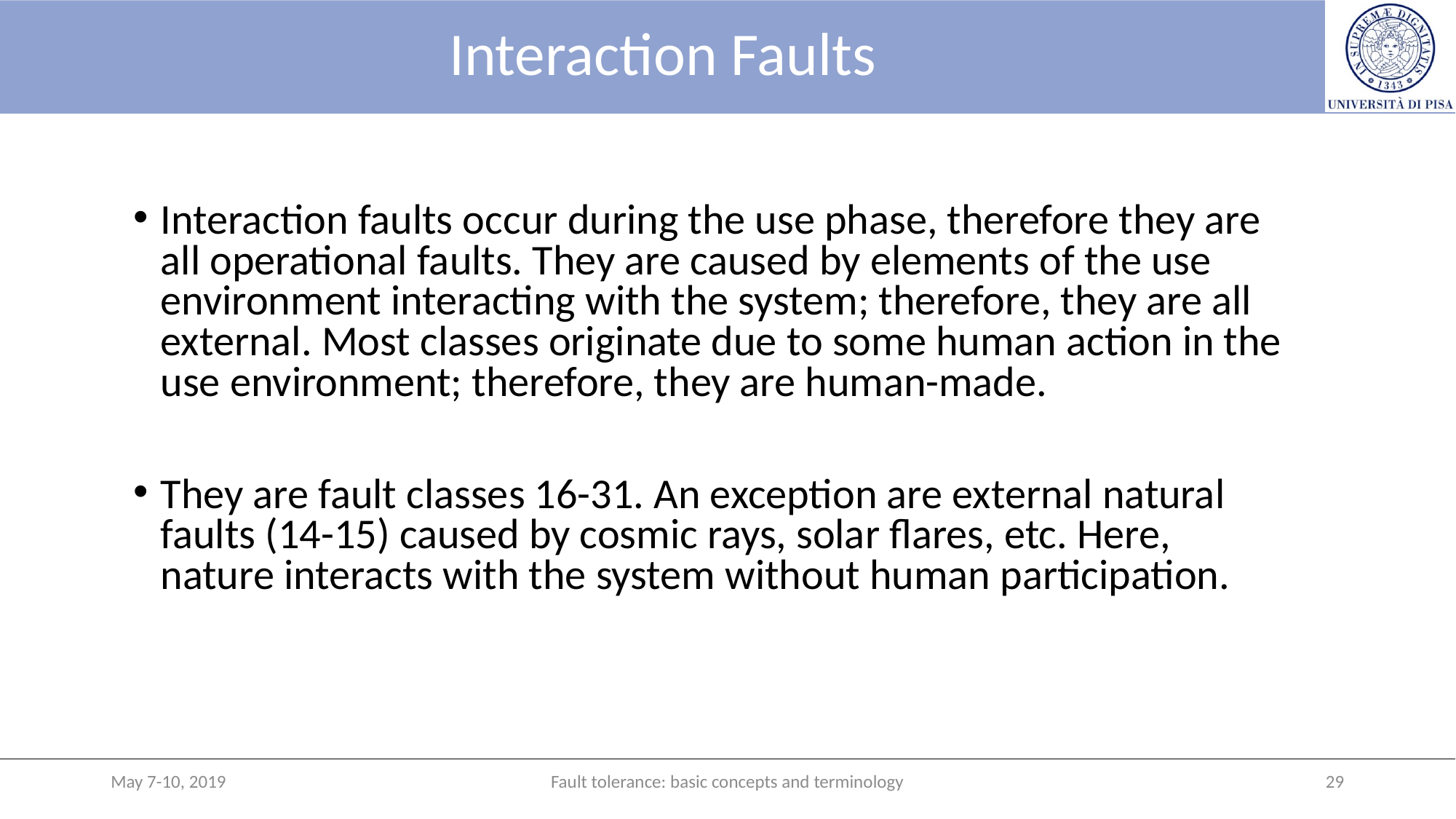

# Interaction Faults
Interaction faults occur during the use phase, therefore they are all operational faults. They are caused by elements of the use environment interacting with the system; therefore, they are all external. Most classes originate due to some human action in the use environment; therefore, they are human-made.

They are fault classes 16-31. An exception are external natural faults (14-15) caused by cosmic rays, solar flares, etc. Here, nature interacts with the system without human participation.

May 7-10, 2019
Fault tolerance: basic concepts and terminology
29